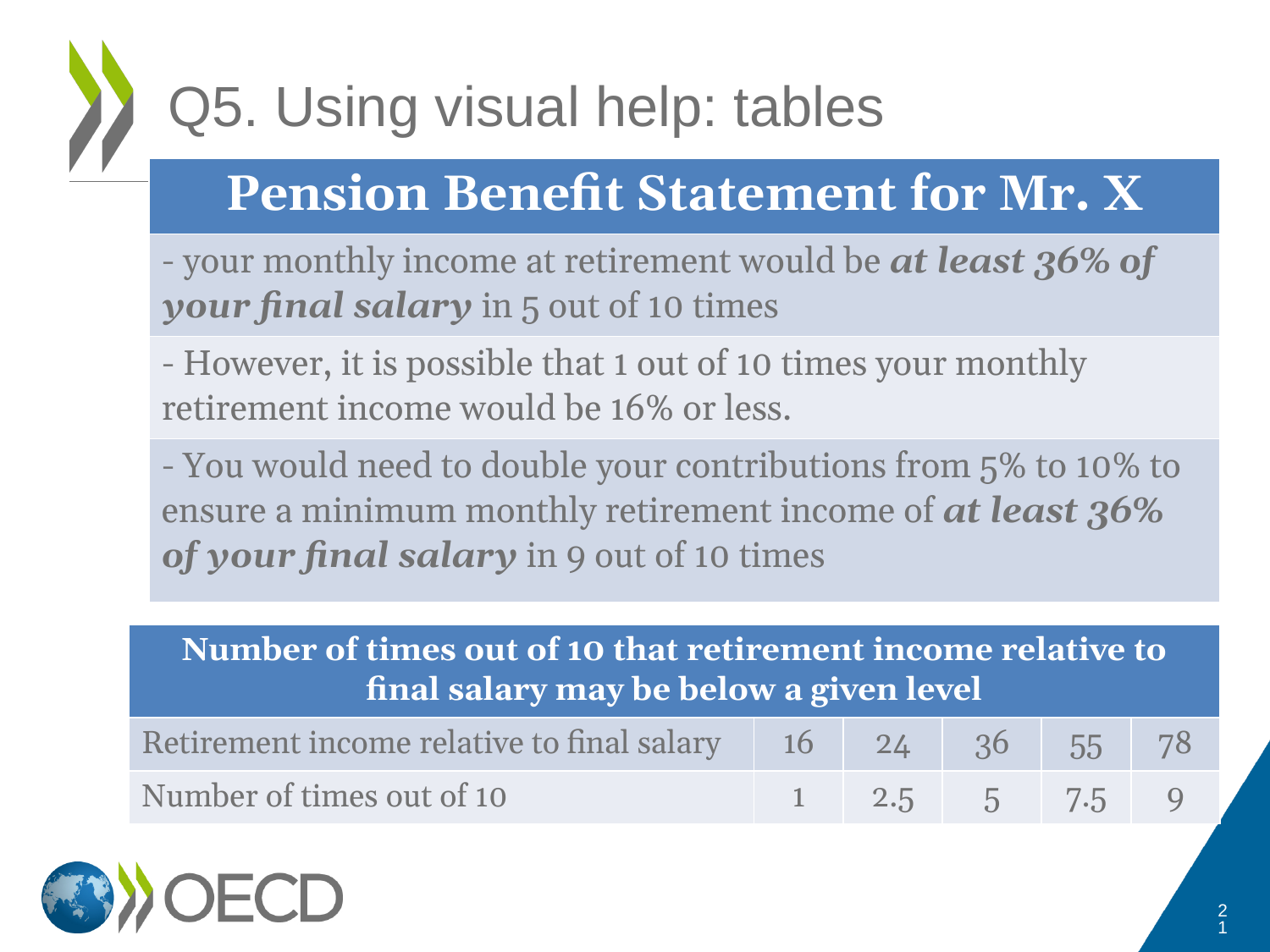

# Q5. Using visual help: tables
| Pension Benefit Statement for Mr. X |
| --- |
| - your monthly income at retirement would be at least 36% of your final salary in 5 out of 10 times |
| - However, it is possible that 1 out of 10 times your monthly retirement income would be 16% or less. |
| - You would need to double your contributions from 5% to 10% to ensure a minimum monthly retirement income of at least 36% of your final salary in 9 out of 10 times |
| Number of times out of 10 that retirement income relative to final salary may be below a given level |  |  |  |  |  |
| --- | --- | --- | --- | --- | --- |
| Retirement income relative to final salary | 16 | 24 | 36 | 55 | 78 |
| Number of times out of 10 | 1 | 2.5 | 5 | 7.5 | 9 |
21